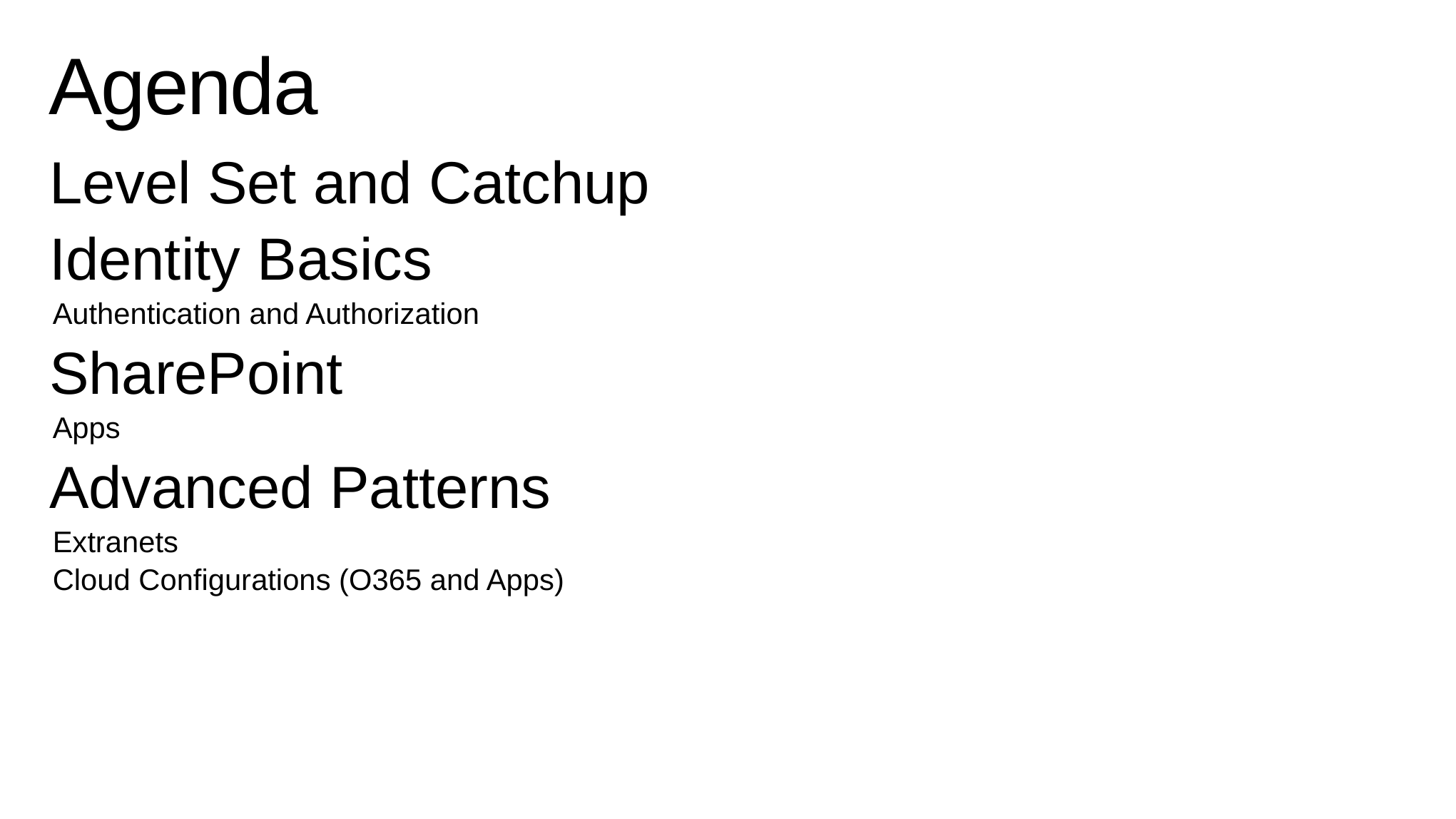

# Agenda
Level Set and Catchup
Identity Basics
Authentication and Authorization
SharePoint
Apps
Advanced Patterns
Extranets
Cloud Configurations (O365 and Apps)